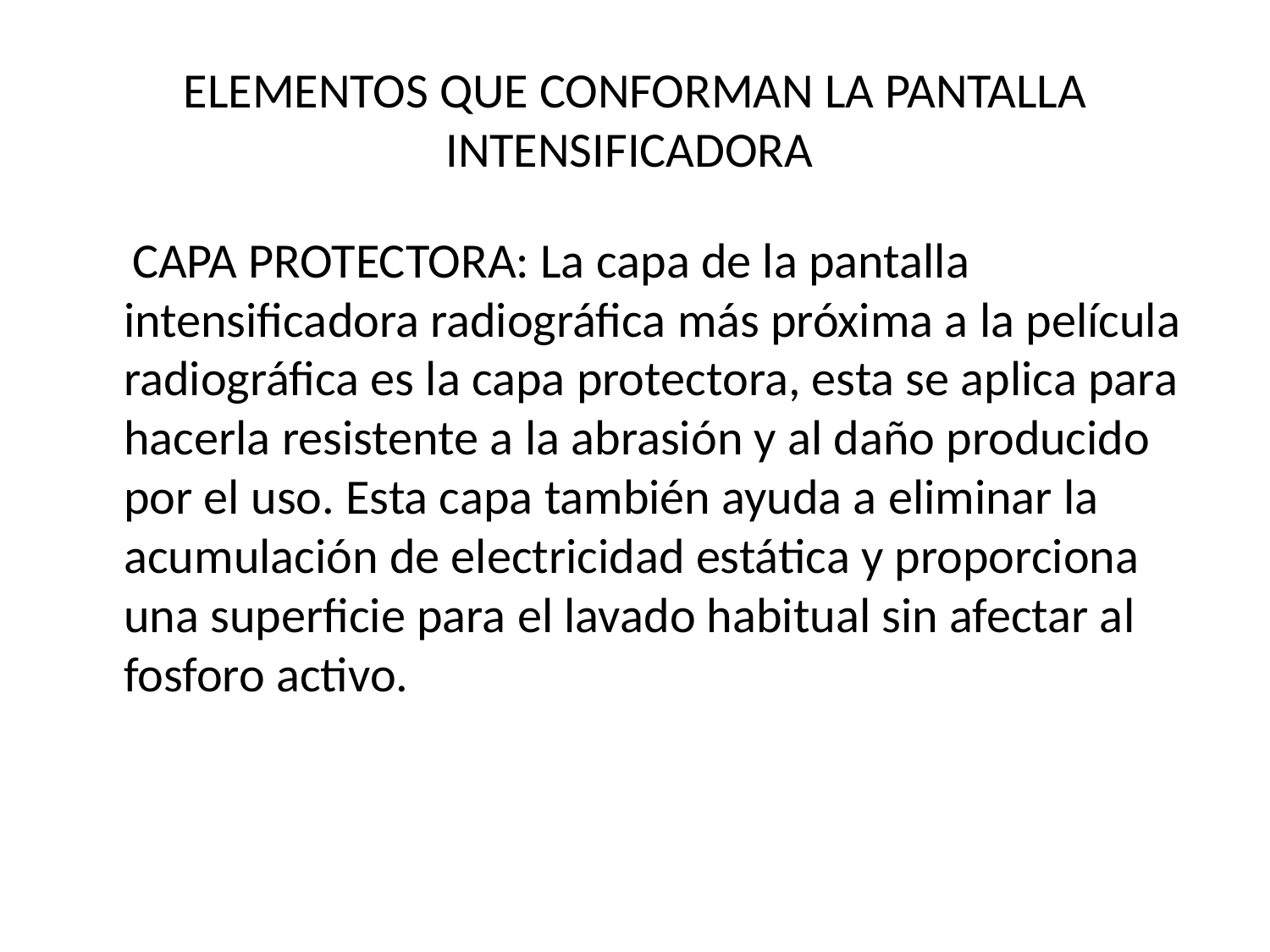

# ELEMENTOS QUE CONFORMAN LA PANTALLA INTENSIFICADORA
     CAPA PROTECTORA: La capa de la pantalla intensificadora radiográfica más próxima a la película radiográfica es la capa protectora, esta se aplica para hacerla resistente a la abrasión y al daño producido por el uso. Esta capa también ayuda a eliminar la acumulación de electricidad estática y proporciona una superficie para el lavado habitual sin afectar al fosforo activo.